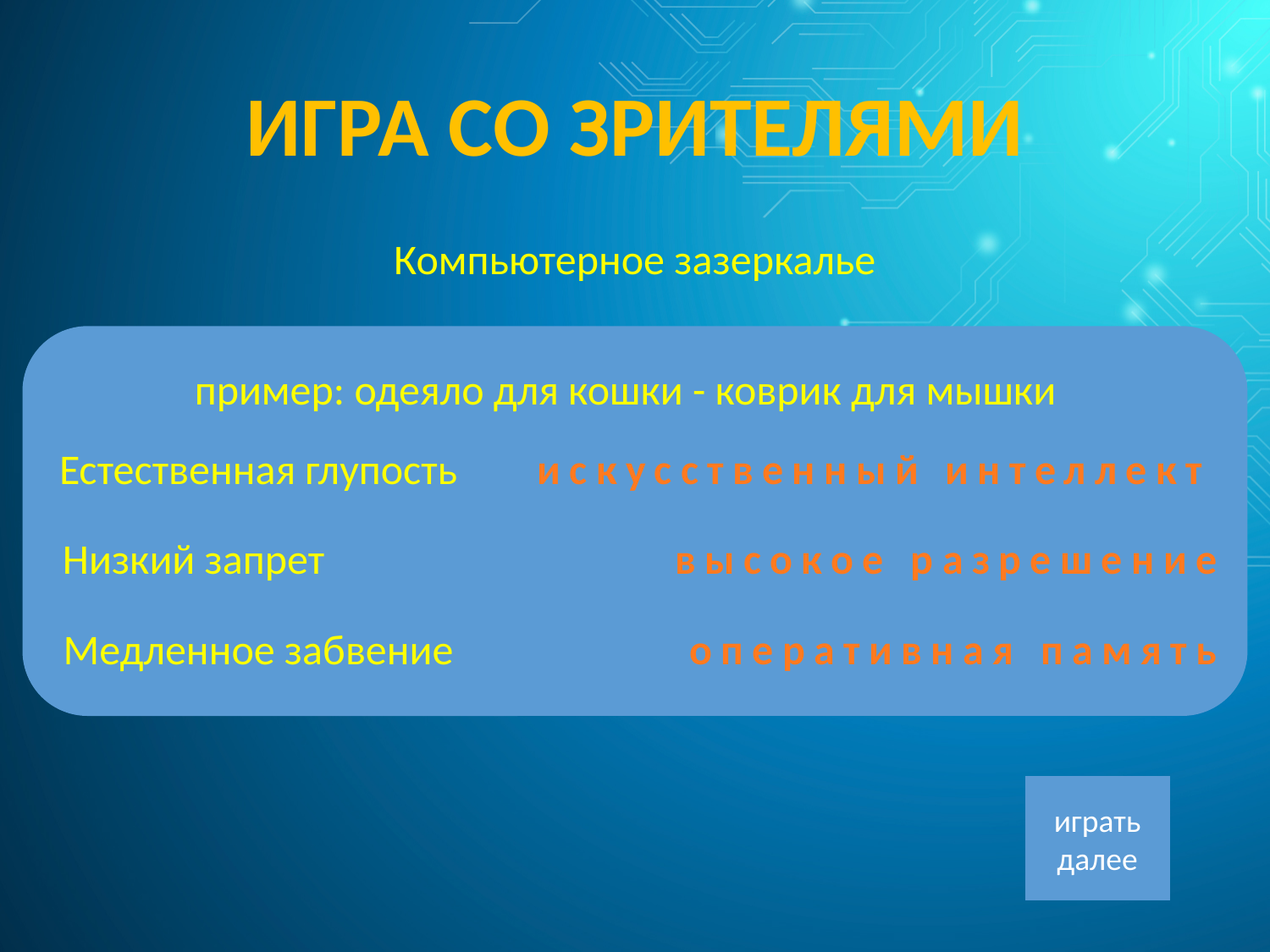

# Игра со зрителями
Компьютерное зазеркалье

пример: одеяло для кошки - коврик для мышки
Естественная глупость
искусственный интеллект
Низкий запрет
высокое разрешение
Медленное забвение
оперативная память
играть далее